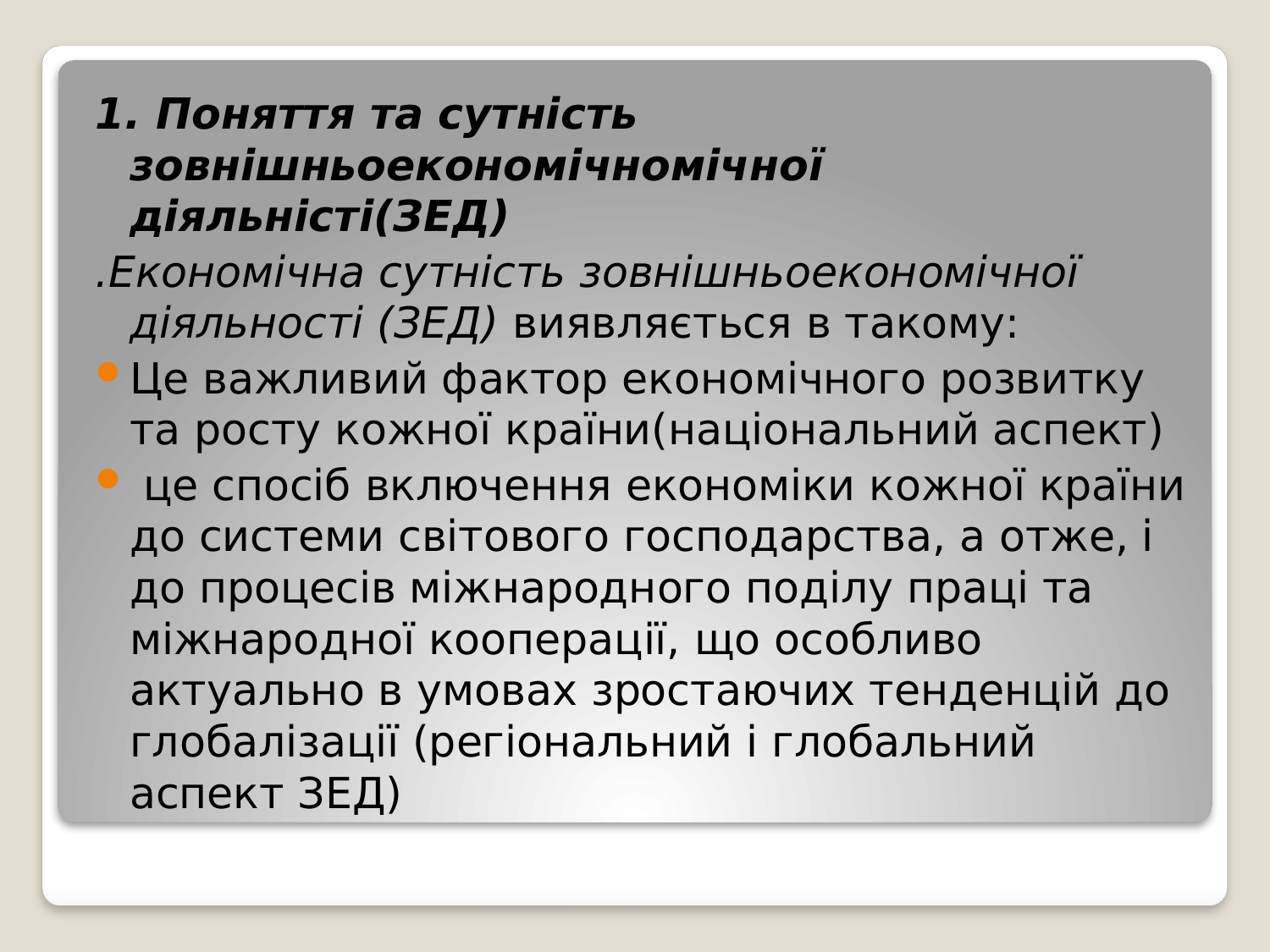

1. Поняття та сутність зовнішньоекономічномічної діяльністі(ЗЕД)
.Економічна сутність зовнішньоекономічної діяльності (ЗЕД) виявляється в такому:
Це важливий фактор економічного розвитку та росту кожної країни(національний аспект)
 це спосіб включення економіки кожної країни до системи світового господарства, а отже, і до процесів міжнародного поділу праці та міжнародної кооперації, що особливо актуально в умовах зростаючих тенденцій до глобалізації (регіональний і глобальний аспект ЗЕД)